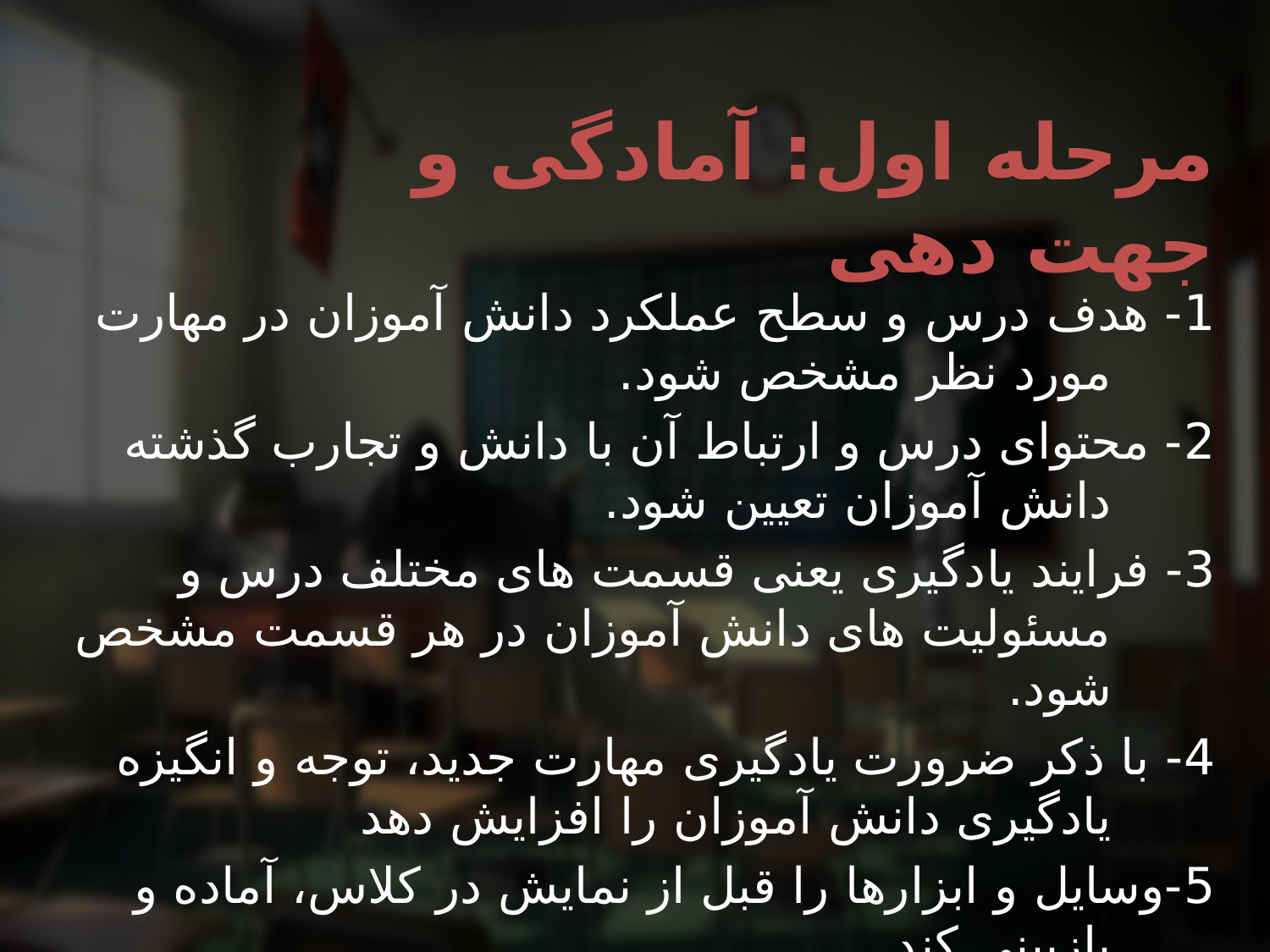

# مرحله اول: آمادگی و جهت دهی
1- هدف درس و سطح عملکرد دانش آموزان در مهارت مورد نظر مشخص شود.
2- محتوای درس و ارتباط آن با دانش و تجارب گذشته دانش آموزان تعیین شود.
3- فرایند یادگیری یعنی قسمت های مختلف درس و مسئولیت های دانش آموزان در هر قسمت مشخص شود.
4- با ذکر ضرورت یادگیری مهارت جدید، توجه و انگیزه یادگیری دانش آموزان را افزایش دهد
5-وسایل و ابزارها را قبل از نمایش در کلاس، آماده و بازبینی کند.